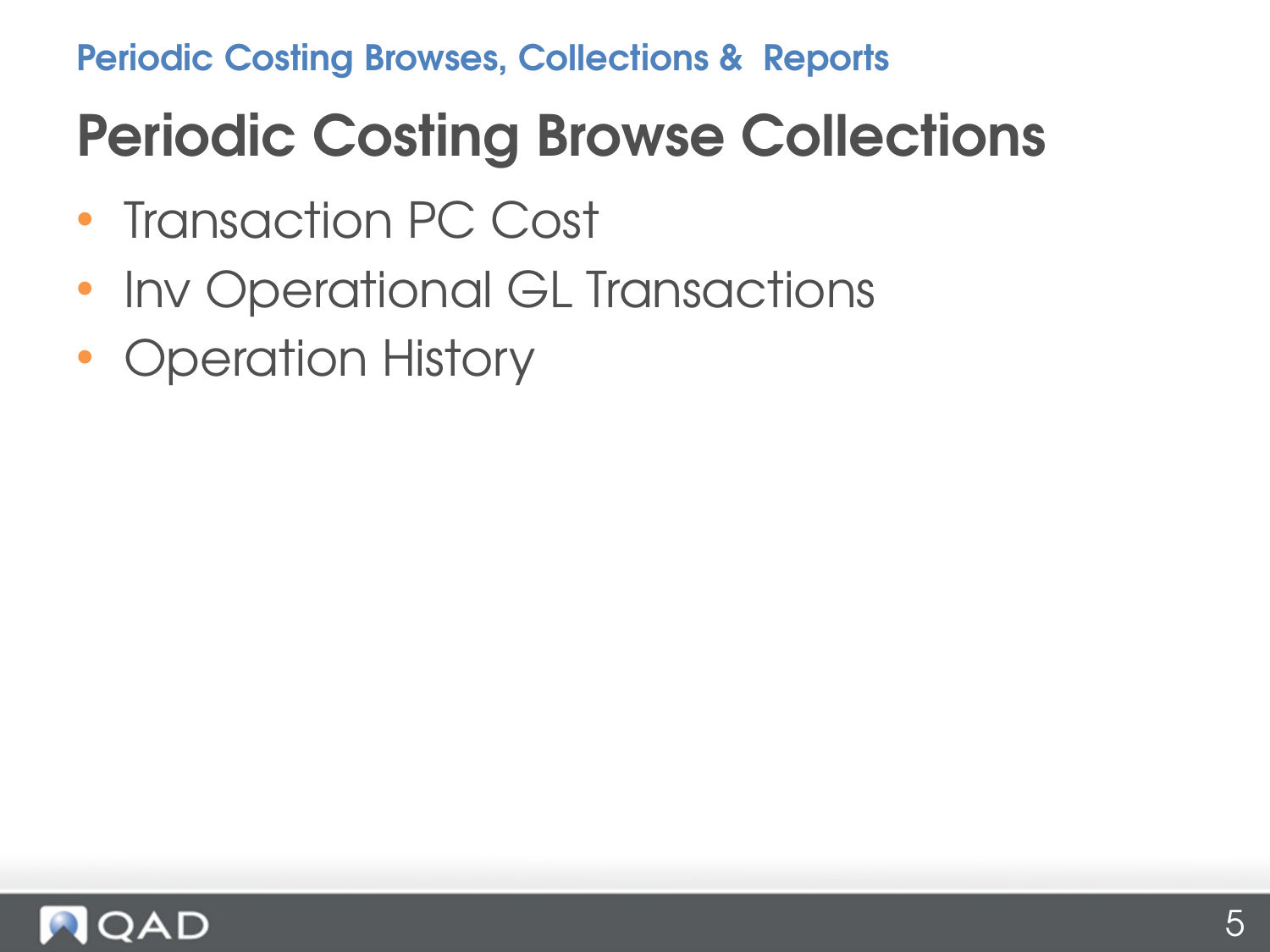

Periodic Costing Browses, Collections &  Reports
# Periodic Costing Browse Collections
Transaction PC Cost
Inv Operational GL Transactions
Operation History
5